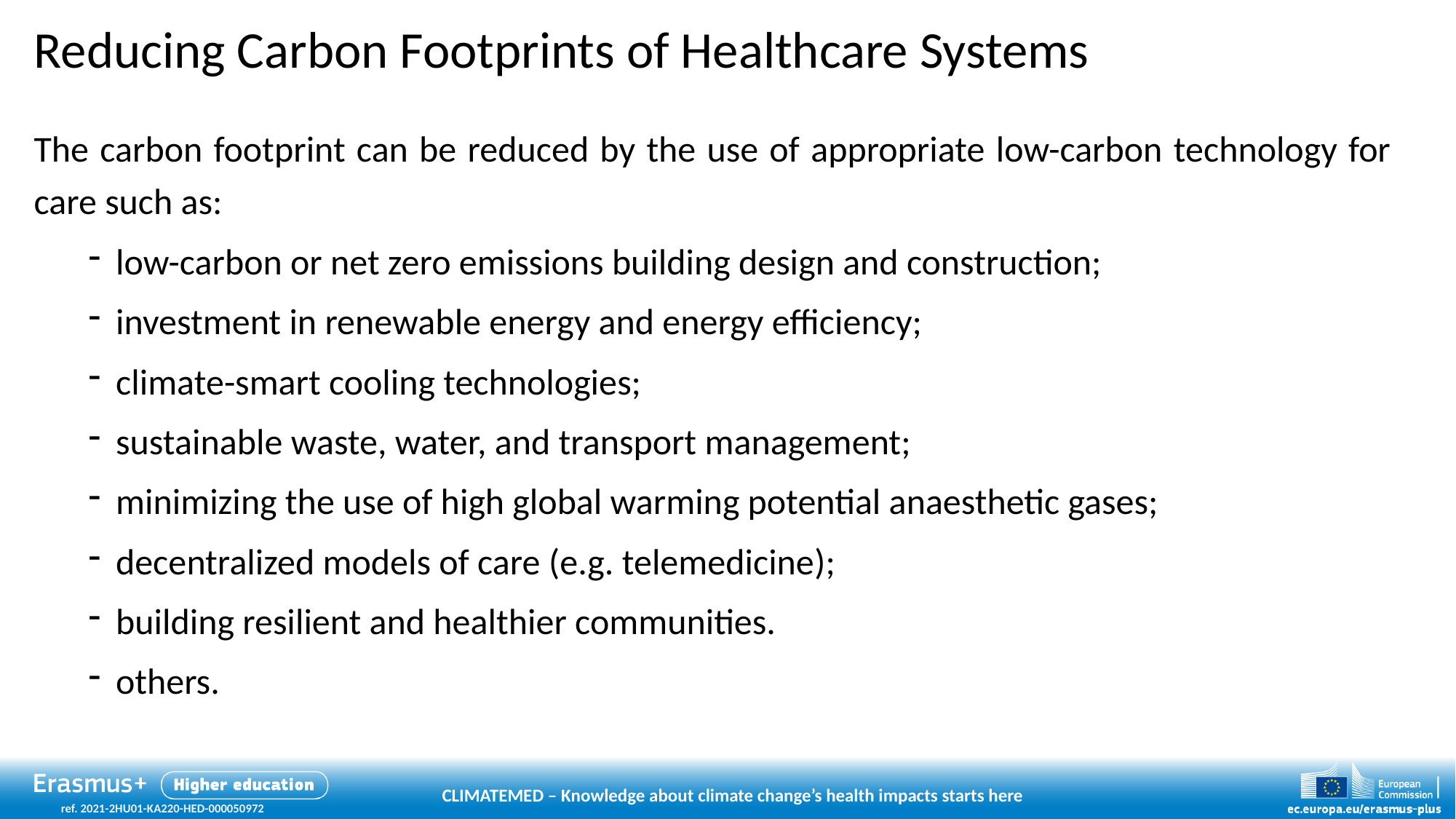

# Reducing Carbon Footprints of Healthcare Systems
The carbon footprint can be reduced by the use of appropriate low-carbon technology for care such as:
low-carbon or net zero emissions building design and construction;
investment in renewable energy and energy efficiency;
climate-smart cooling technologies;
sustainable waste, water, and transport management;
minimizing the use of high global warming potential anaesthetic gases;
decentralized models of care (e.g. telemedicine);
building resilient and healthier communities.
others.